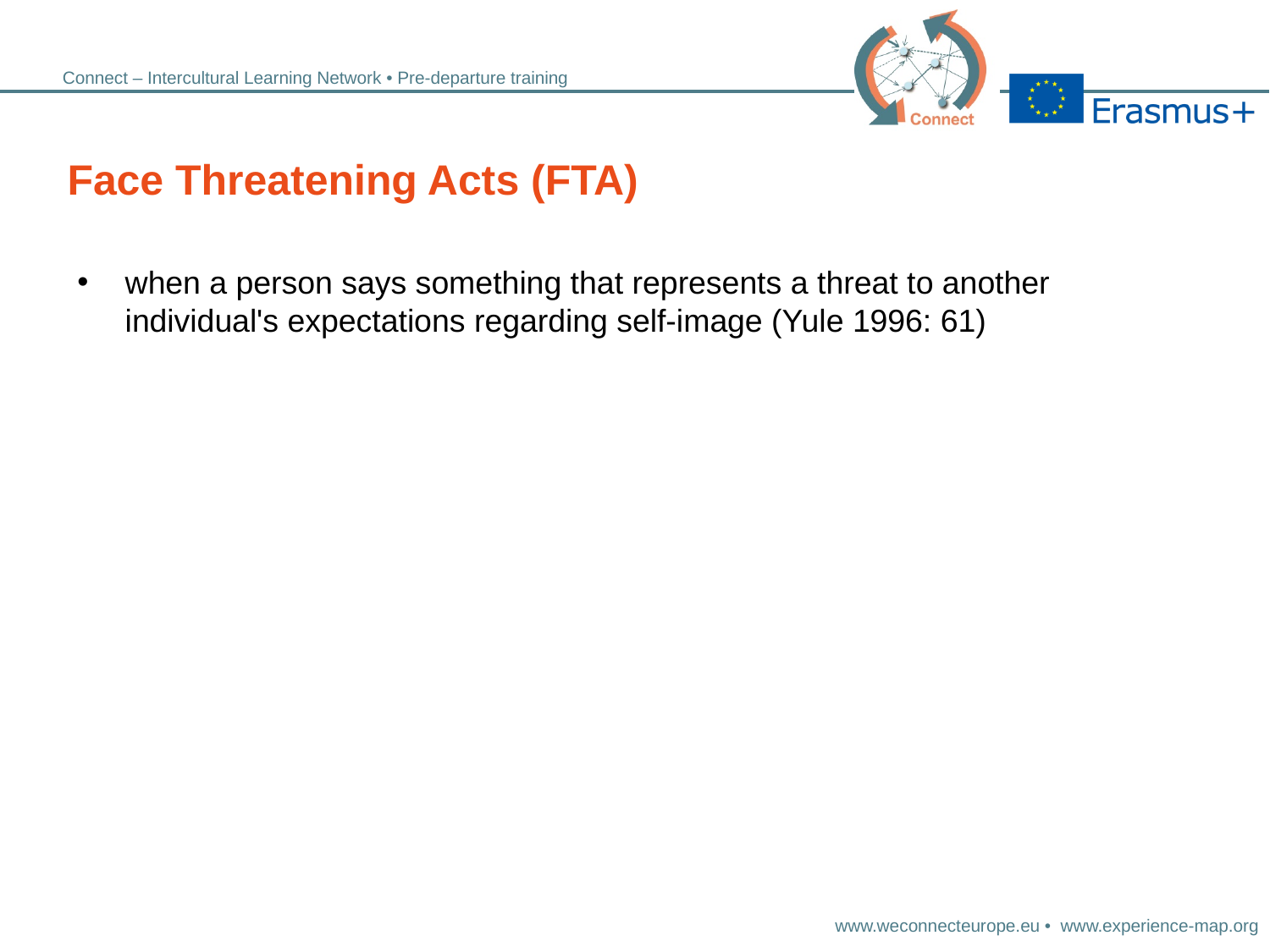

# Face Threatening Acts (FTA)
when a person says something that represents a threat to another individual's expectations regarding self-image (Yule 1996: 61)